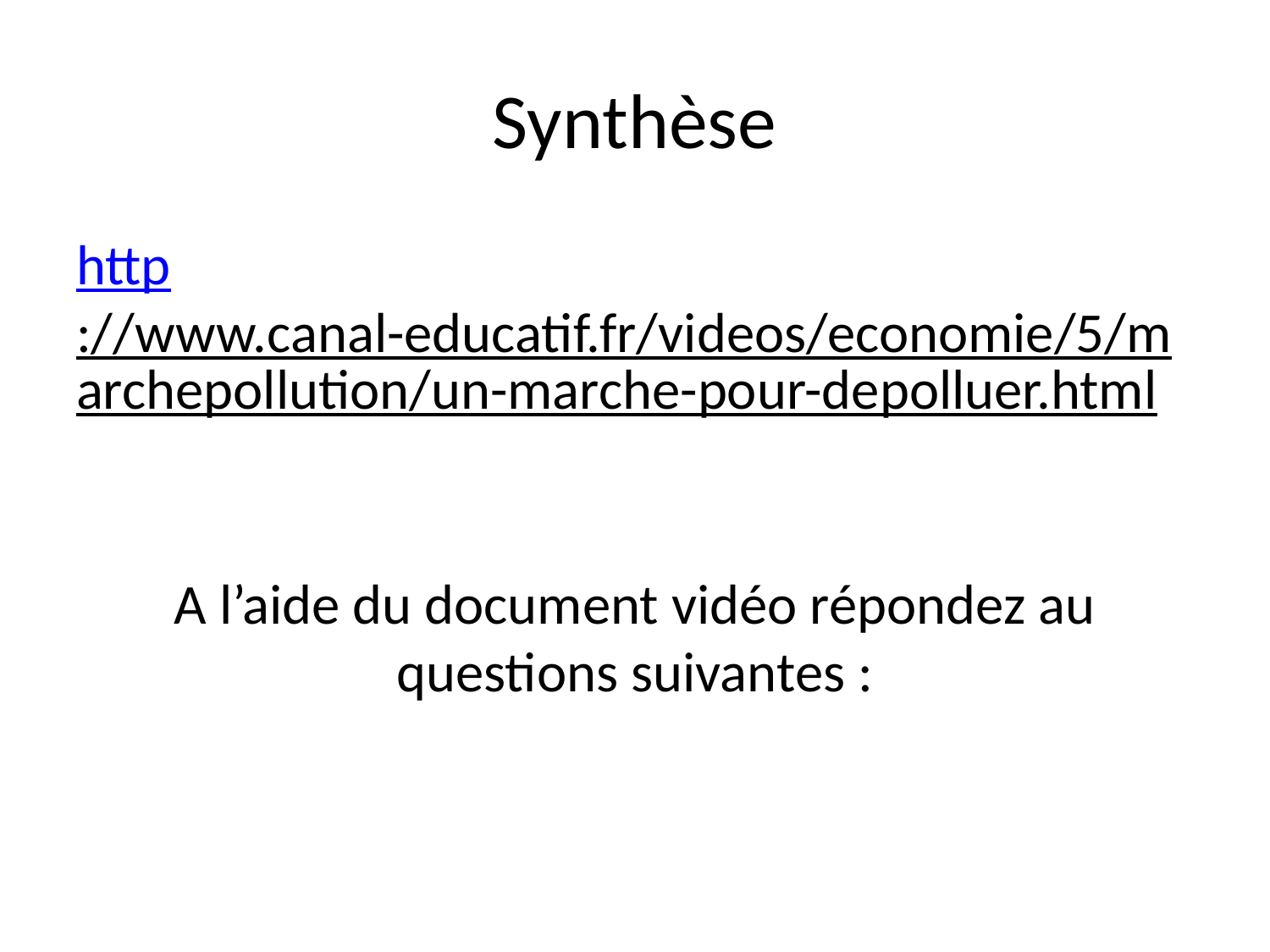

# Synthèse
http://www.canal-educatif.fr/videos/economie/5/marchepollution/un-marche-pour-depolluer.html
A l’aide du document vidéo répondez au questions suivantes :